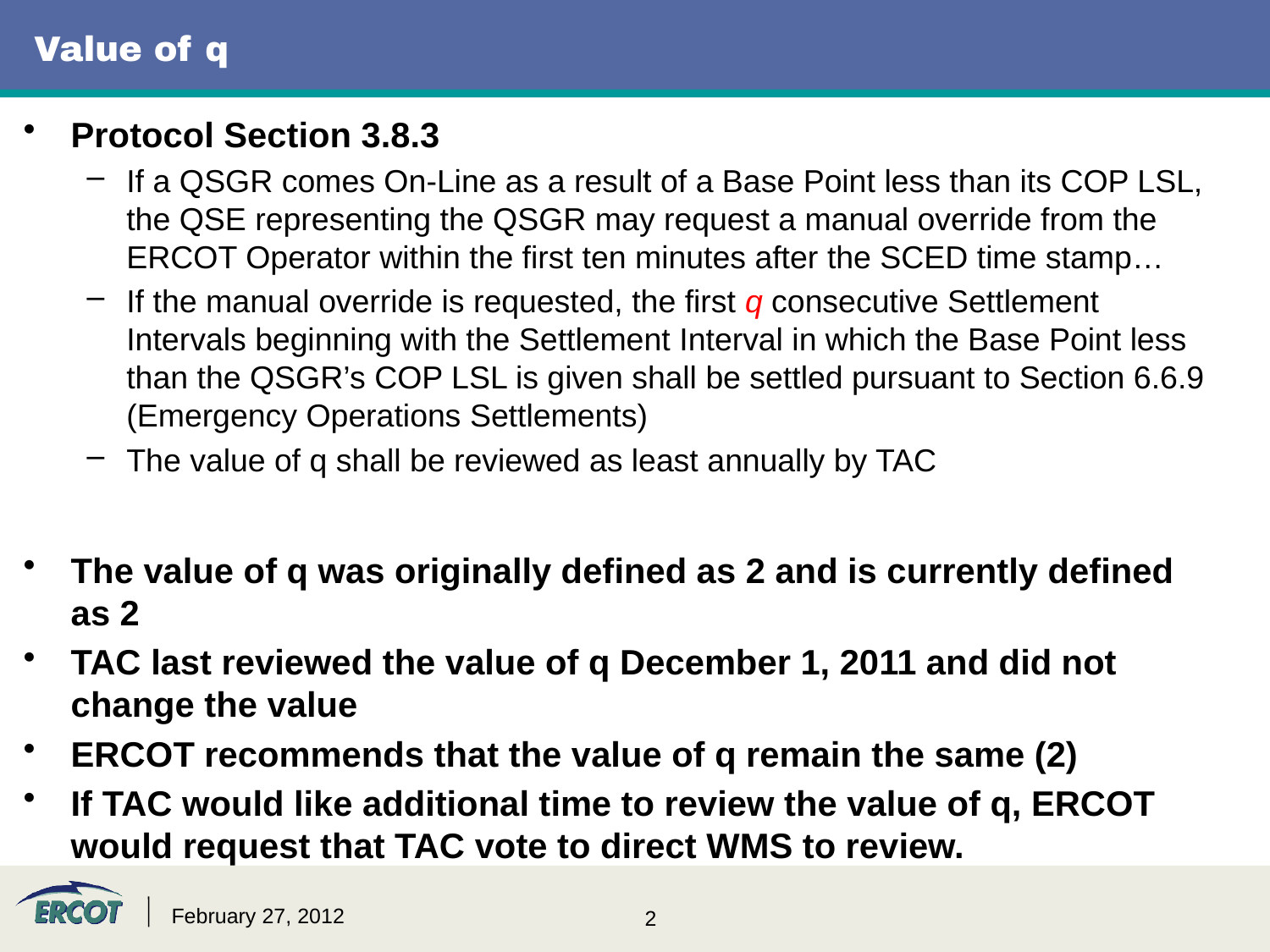

# Value of q
Protocol Section 3.8.3
If a QSGR comes On-Line as a result of a Base Point less than its COP LSL, the QSE representing the QSGR may request a manual override from the ERCOT Operator within the first ten minutes after the SCED time stamp…
If the manual override is requested, the first q consecutive Settlement Intervals beginning with the Settlement Interval in which the Base Point less than the QSGR’s COP LSL is given shall be settled pursuant to Section 6.6.9 (Emergency Operations Settlements)
The value of q shall be reviewed as least annually by TAC

The value of q was originally defined as 2 and is currently defined as 2
TAC last reviewed the value of q December 1, 2011 and did not change the value
ERCOT recommends that the value of q remain the same (2)
If TAC would like additional time to review the value of q, ERCOT would request that TAC vote to direct WMS to review.

February 27, 2012